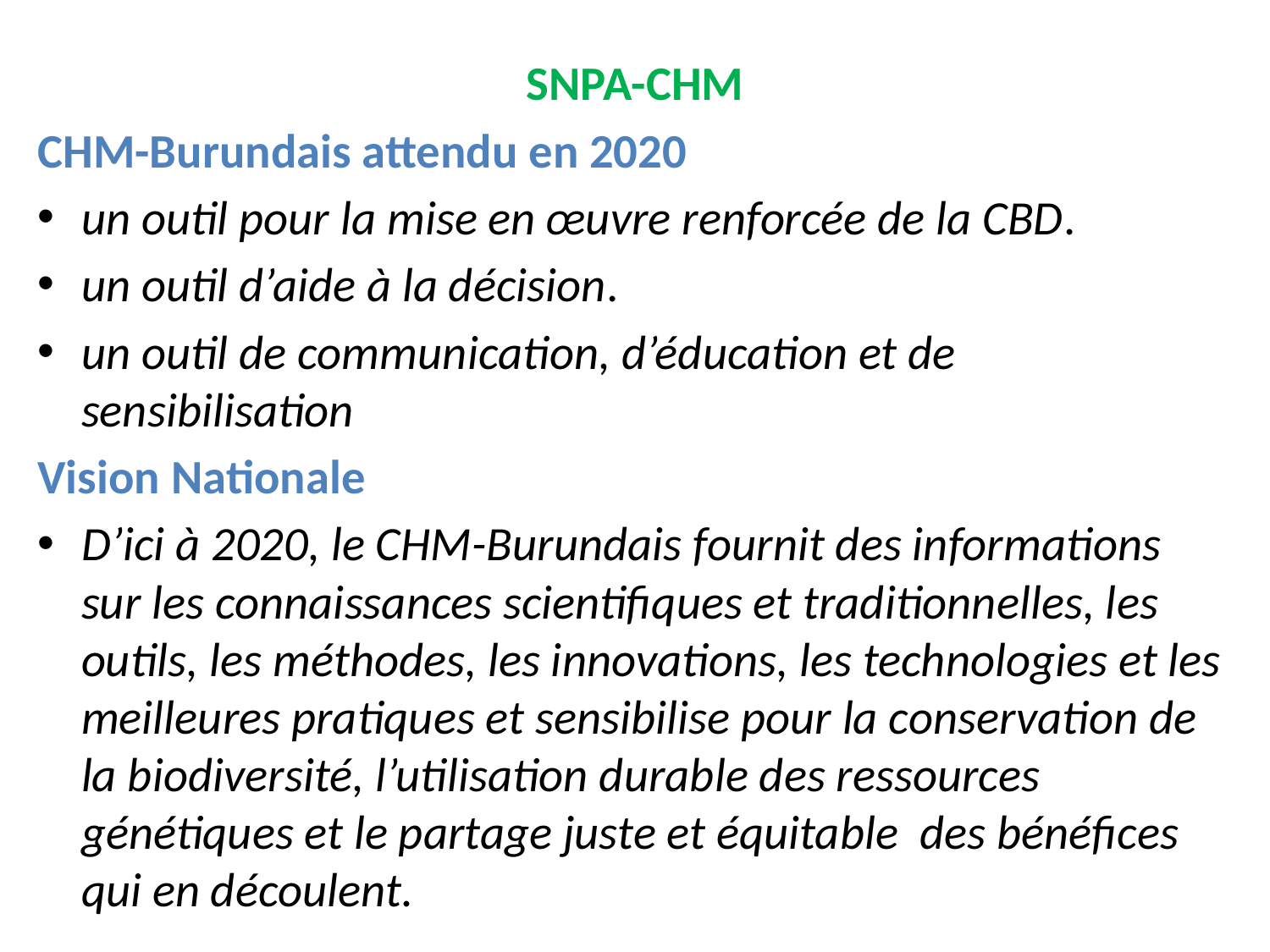

SNPA-CHM
CHM-Burundais attendu en 2020
un outil pour la mise en œuvre renforcée de la CBD.
un outil d’aide à la décision.
un outil de communication, d’éducation et de sensibilisation
Vision Nationale
D’ici à 2020, le CHM-Burundais fournit des informations sur les connaissances scientifiques et traditionnelles, les outils, les méthodes, les innovations, les technologies et les meilleures pratiques et sensibilise pour la conservation de la biodiversité, l’utilisation durable des ressources génétiques et le partage juste et équitable  des bénéfices qui en découlent.